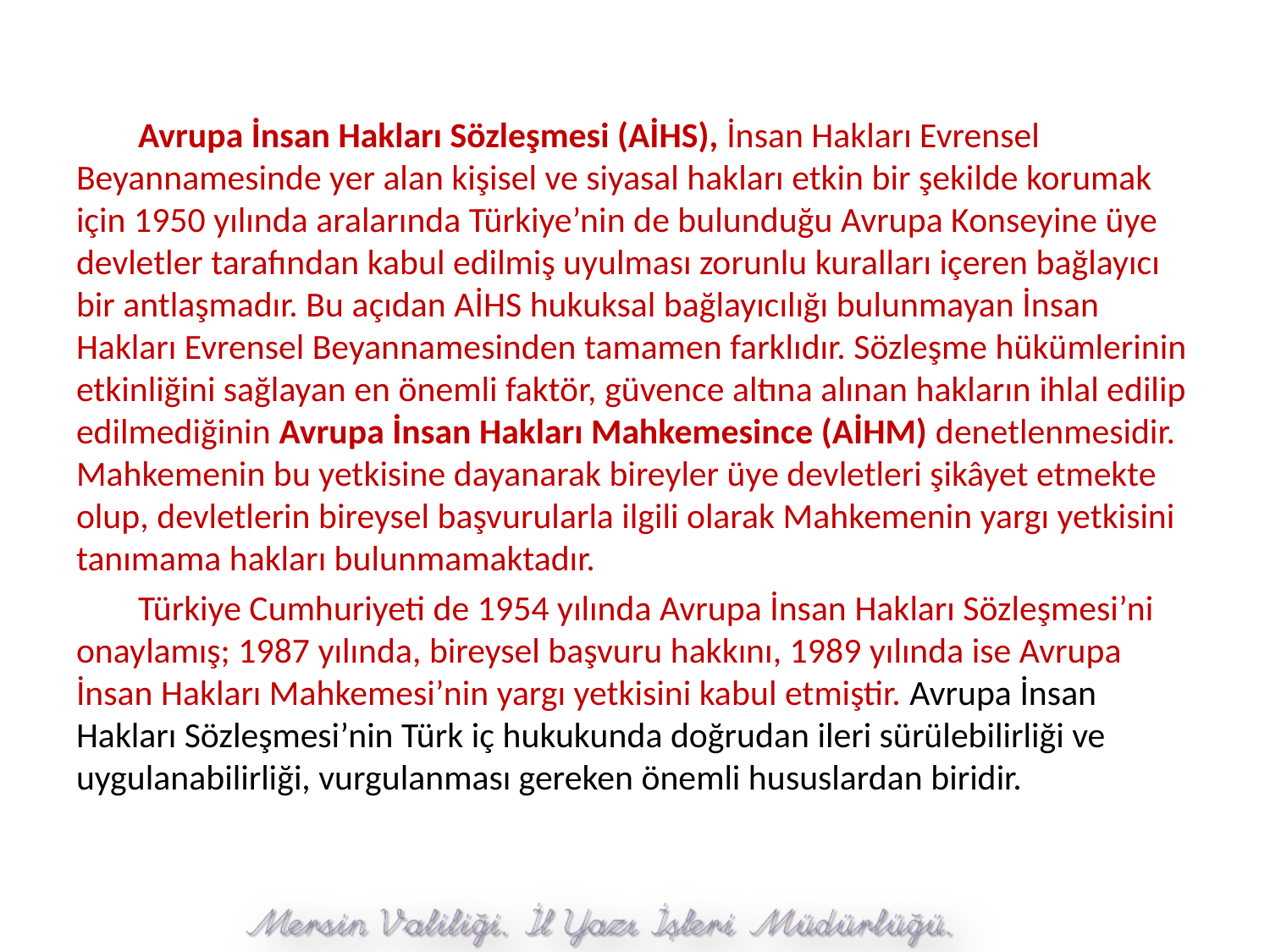

#
Avrupa İnsan Hakları Sözleşmesi (AİHS), İnsan Hakları Evrensel Beyannamesinde yer alan kişisel ve siyasal hakları etkin bir şekilde korumak için 1950 yılında aralarında Türkiye’nin de bulunduğu Avrupa Konseyine üye devletler tarafından kabul edilmiş uyulması zorunlu kuralları içeren bağlayıcı bir antlaşmadır. Bu açıdan AİHS hukuksal bağlayıcılığı bulunmayan İnsan Hakları Evrensel Beyannamesinden tamamen farklıdır. Sözleşme hükümlerinin etkinliğini sağlayan en önemli faktör, güvence altına alınan hakların ihlal edilip edilmediğinin Avrupa İnsan Hakları Mahkemesince (AİHM) denetlenmesidir. Mahkemenin bu yetkisine dayanarak bireyler üye devletleri şikâyet etmekte olup, devletlerin bireysel başvurularla ilgili olarak Mahkemenin yargı yetkisini tanımama hakları bulunmamaktadır.
Türkiye Cumhuriyeti de 1954 yılında Avrupa İnsan Hakları Sözleşmesi’ni onaylamış; 1987 yılında, bireysel başvuru hakkını, 1989 yılında ise Avrupa İnsan Hakları Mahkemesi’nin yargı yetkisini kabul etmiştir. Avrupa İnsan Hakları Sözleşmesi’nin Türk iç hukukunda doğrudan ileri sürülebilirliği ve uygulanabilirliği, vurgulanması gereken önemli hususlardan biridir.